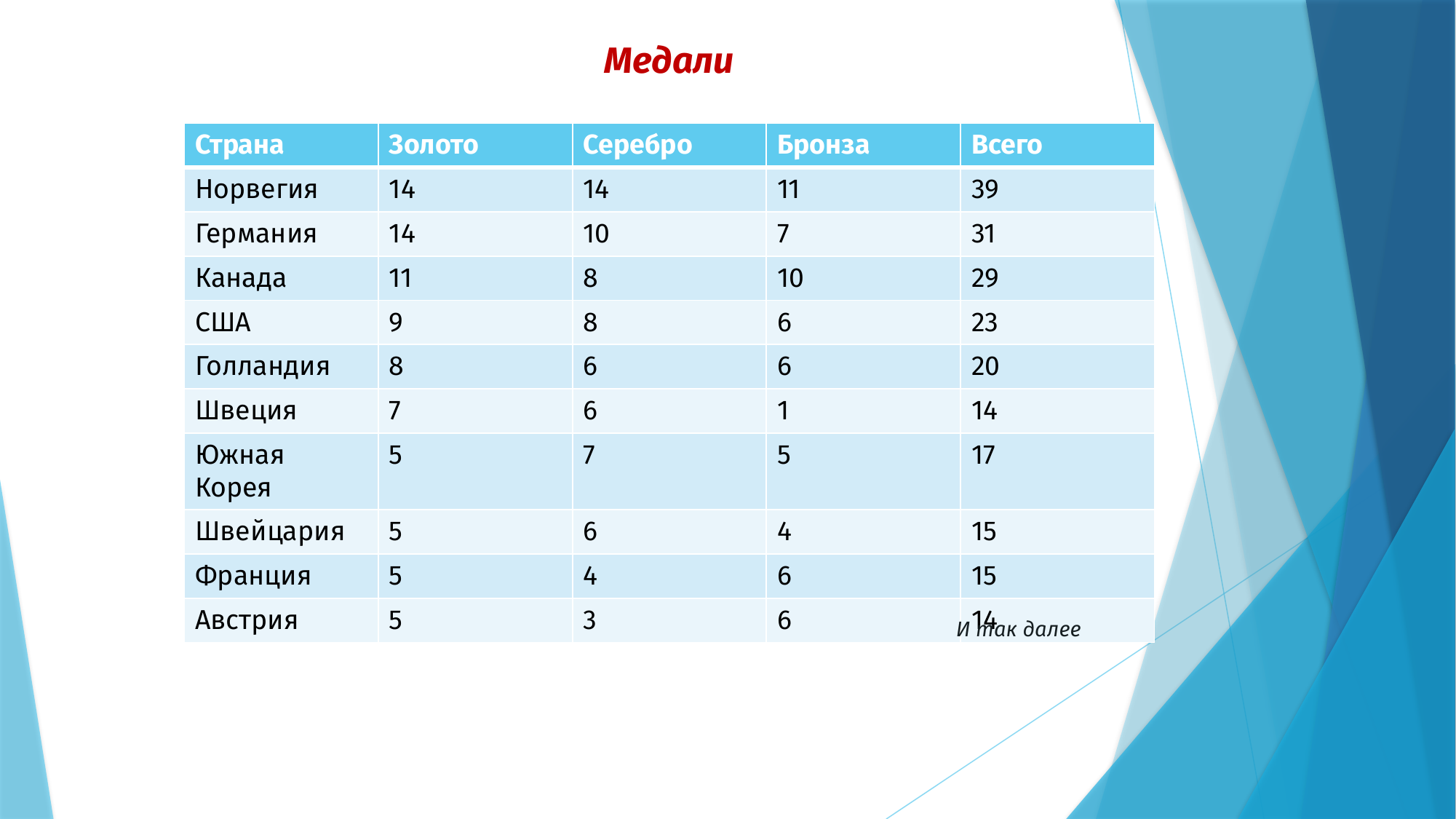

Медали
| Страна | Золото | Серебро | Бронза | Всего |
| --- | --- | --- | --- | --- |
| Норвегия | 14 | 14 | 11 | 39 |
| Германия | 14 | 10 | 7 | 31 |
| Канада | 11 | 8 | 10 | 29 |
| США | 9 | 8 | 6 | 23 |
| Голландия | 8 | 6 | 6 | 20 |
| Швеция | 7 | 6 | 1 | 14 |
| Южная Корея | 5 | 7 | 5 | 17 |
| Швейцария | 5 | 6 | 4 | 15 |
| Франция | 5 | 4 | 6 | 15 |
| Австрия | 5 | 3 | 6 | 14 |
И так далее